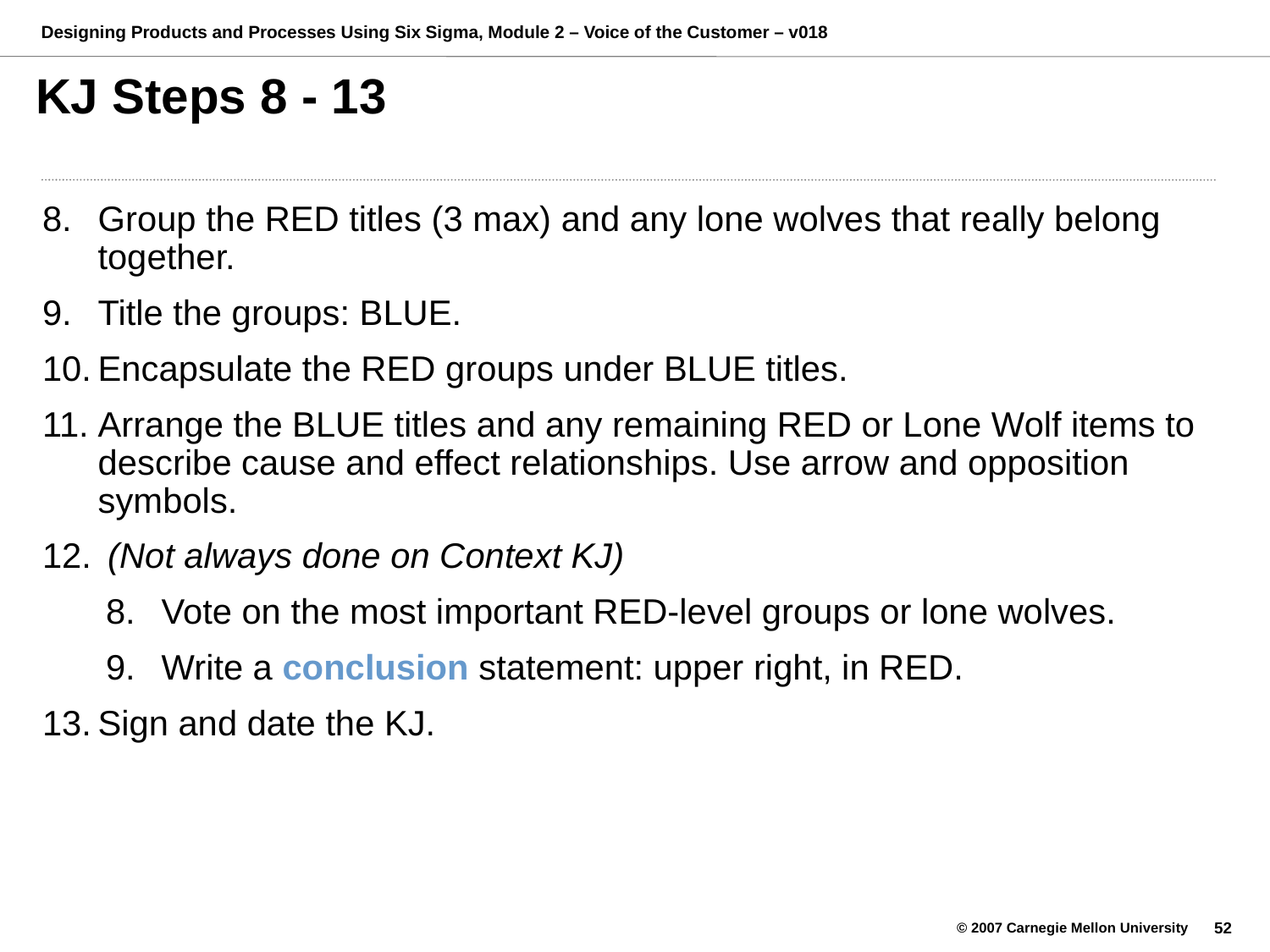

# KJ Steps 8 - 13
Group the RED titles (3 max) and any lone wolves that really belong together.
Title the groups: BLUE.
Encapsulate the RED groups under BLUE titles.
Arrange the BLUE titles and any remaining RED or Lone Wolf items to describe cause and effect relationships. Use arrow and opposition symbols.
 (Not always done on Context KJ)
Vote on the most important RED-level groups or lone wolves.
Write a conclusion statement: upper right, in RED.
Sign and date the KJ.